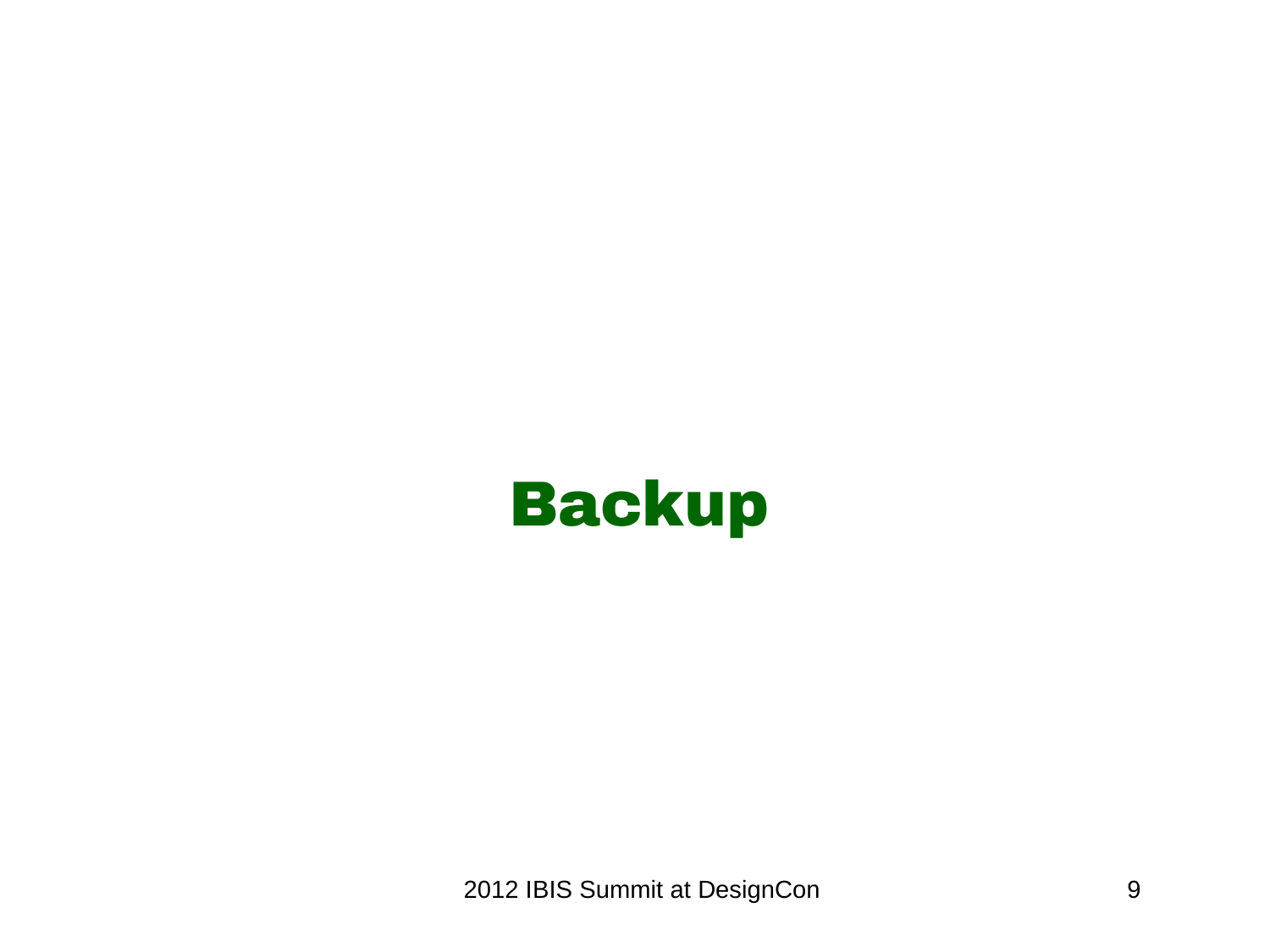

# Backup

2012 IBIS Summit at DesignCon
9